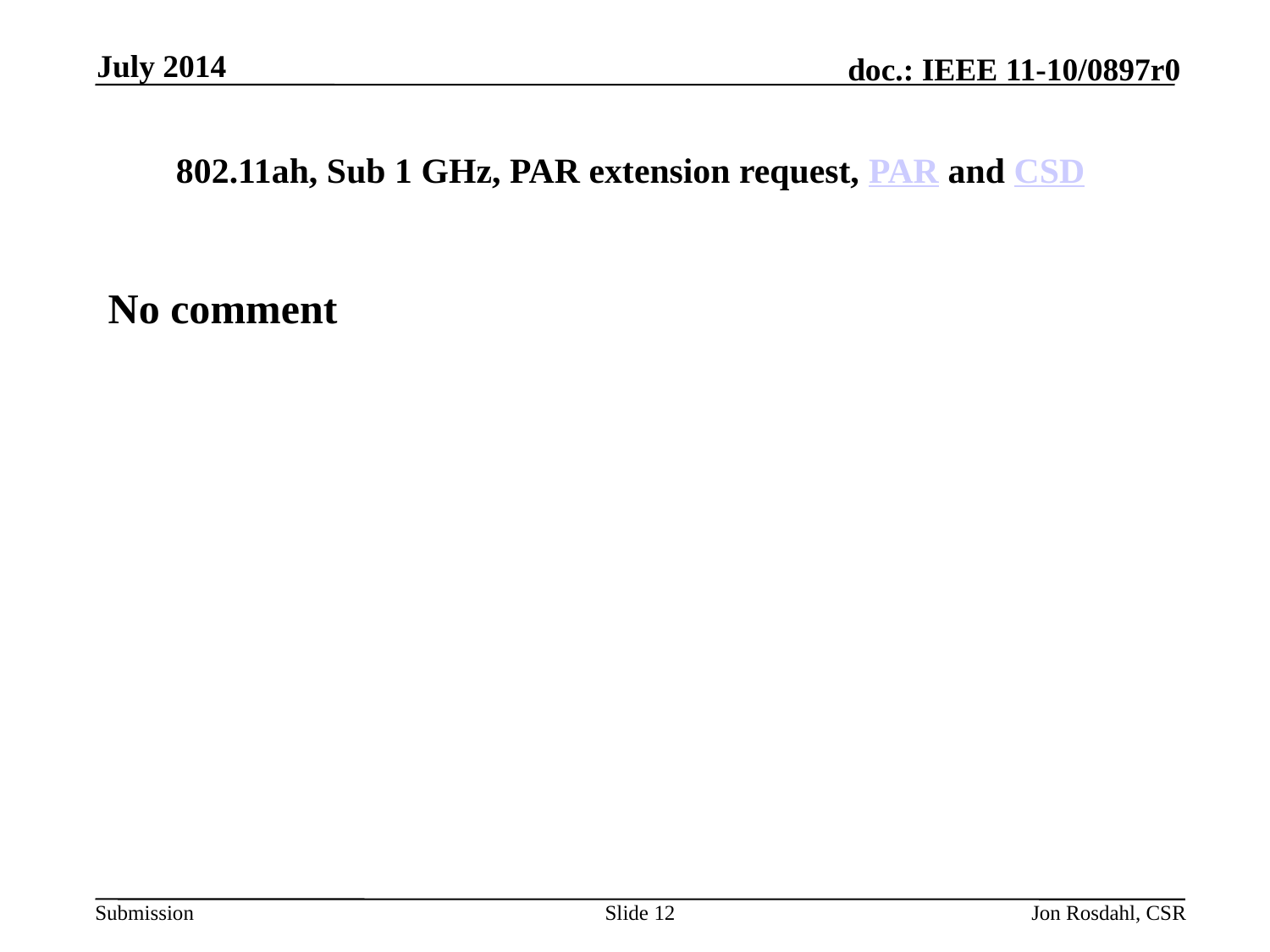

July 2014
# 802.11ah, Sub 1 GHz, PAR extension request, PAR and CSD
No comment
Slide 12
Jon Rosdahl, CSR